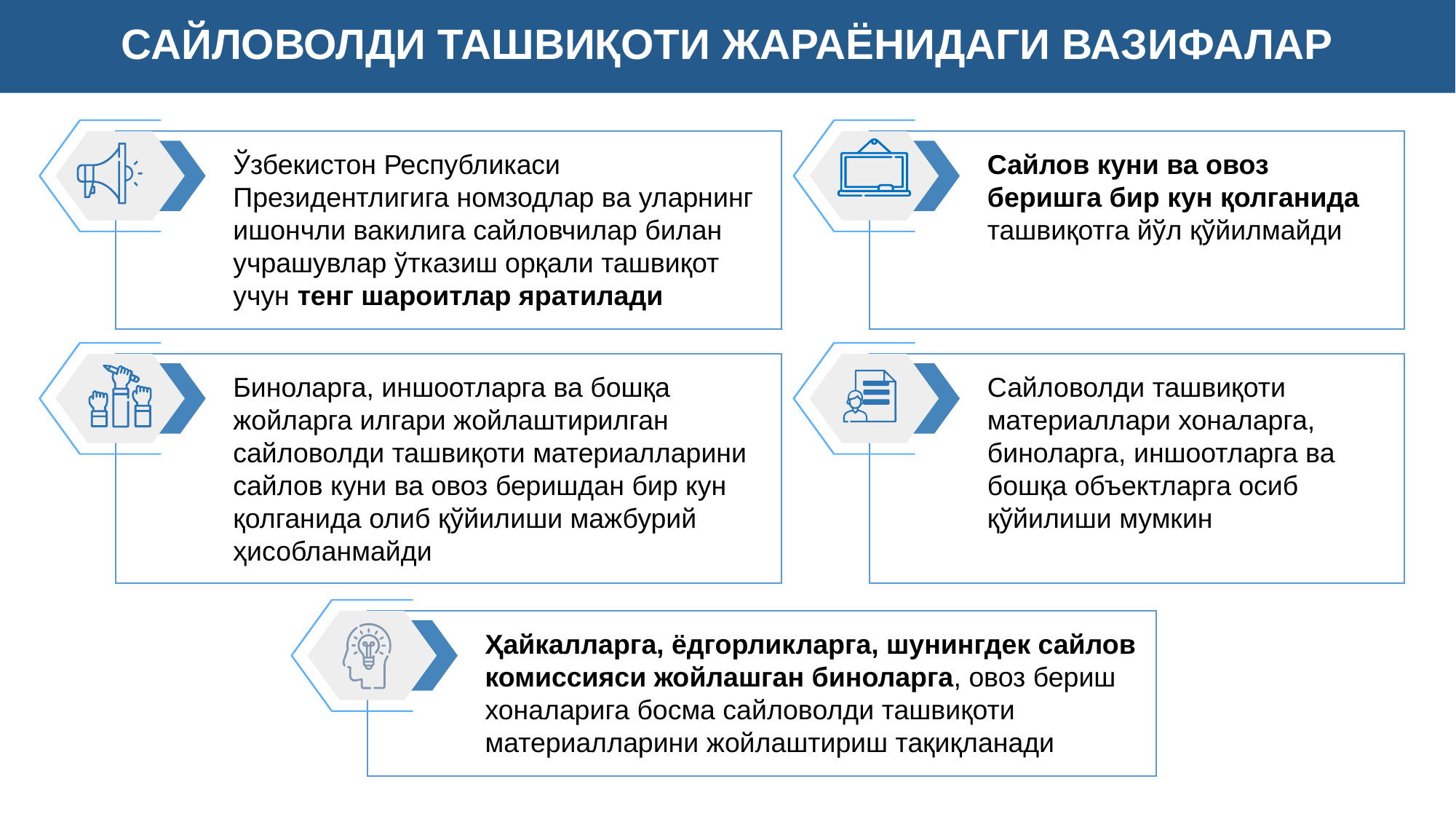

САЙЛОВОЛДИ ТАШВИҚОТИ ЖАРАЁНИДАГИ ВАЗИФАЛАР

Ўзбекистон Республикаси Президентлигига номзодлар ва уларнинг ишончли вакилига сайловчилар билан учрашувлар ўтказиш орқали ташвиқот учун тенг шароитлар яратилади
Сайлов куни ва овоз беришга бир кун қолганида ташвиқотга йўл қўйилмайди

Биноларга, иншоотларга ва бошқа жойларга илгари жойлаштирилган сайловолди ташвиқоти материалларини сайлов куни ва овоз беришдан бир кун қолганида олиб қўйилиши мажбурий ҳисобланмайди
Сайловолди ташвиқоти материаллари хоналарга, биноларга, иншоотларга ва бошқа объектларга осиб қўйилиши мумкин

Ҳайкалларга, ёдгорликларга, шунингдек сайлов комиссияси жойлашган биноларга, овоз бериш хоналарига босма сайловолди ташвиқоти материалларини жойлаштириш тақиқланади